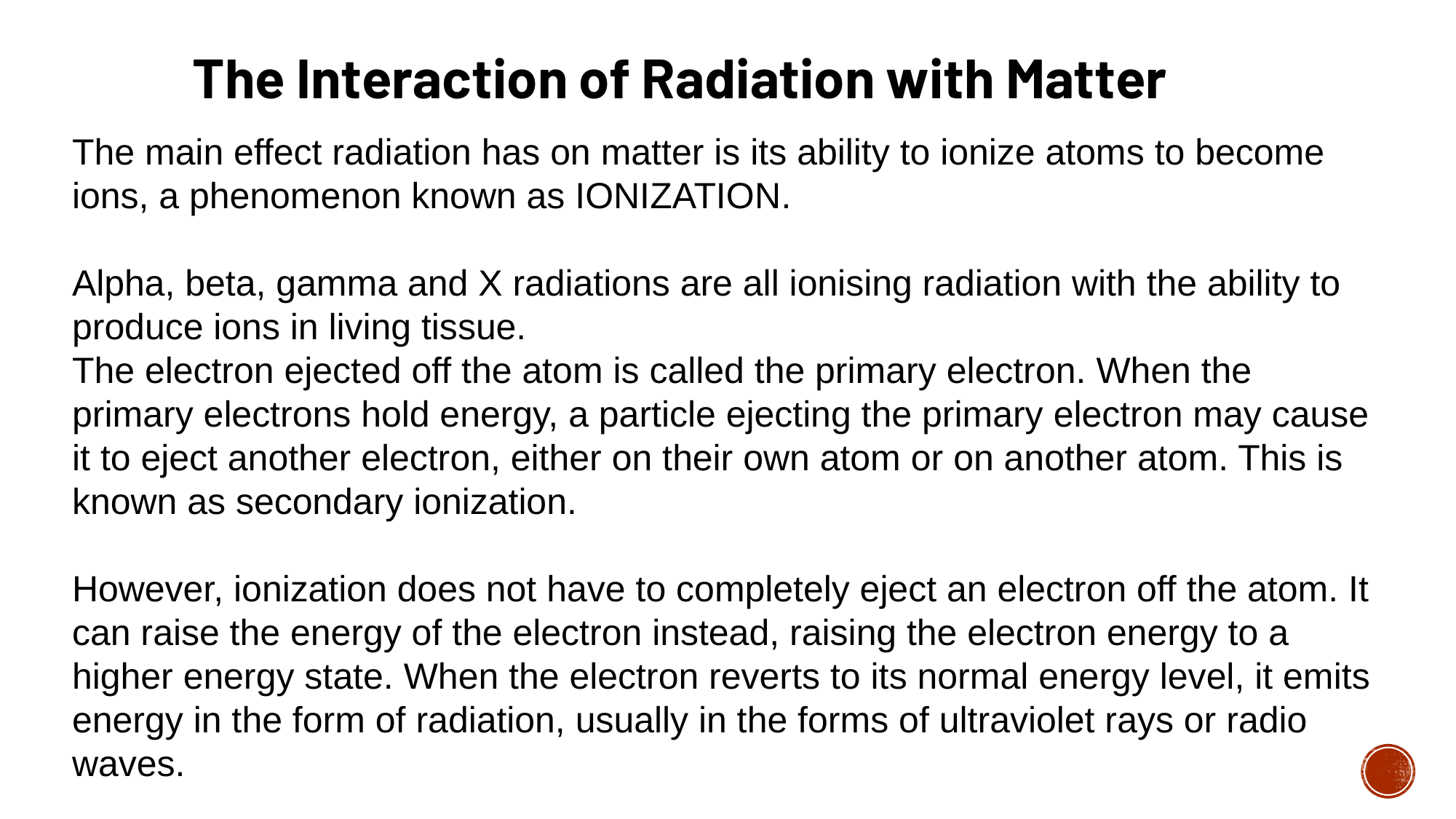

The Interaction of Radiation with Matter
The main effect radiation has on matter is its ability to ionize atoms to become ions, a phenomenon known as IONIZATION.

Alpha, beta, gamma and X radiations are all ionising radiation with the ability to produce ions in living tissue.
The electron ejected off the atom is called the primary electron. When the primary electrons hold energy, a particle ejecting the primary electron may cause it to eject another electron, either on their own atom or on another atom. This is known as secondary ionization.

However, ionization does not have to completely eject an electron off the atom. It can raise the energy of the electron instead, raising the electron energy to a higher energy state. When the electron reverts to its normal energy level, it emits energy in the form of radiation, usually in the forms of ultraviolet rays or radio waves.